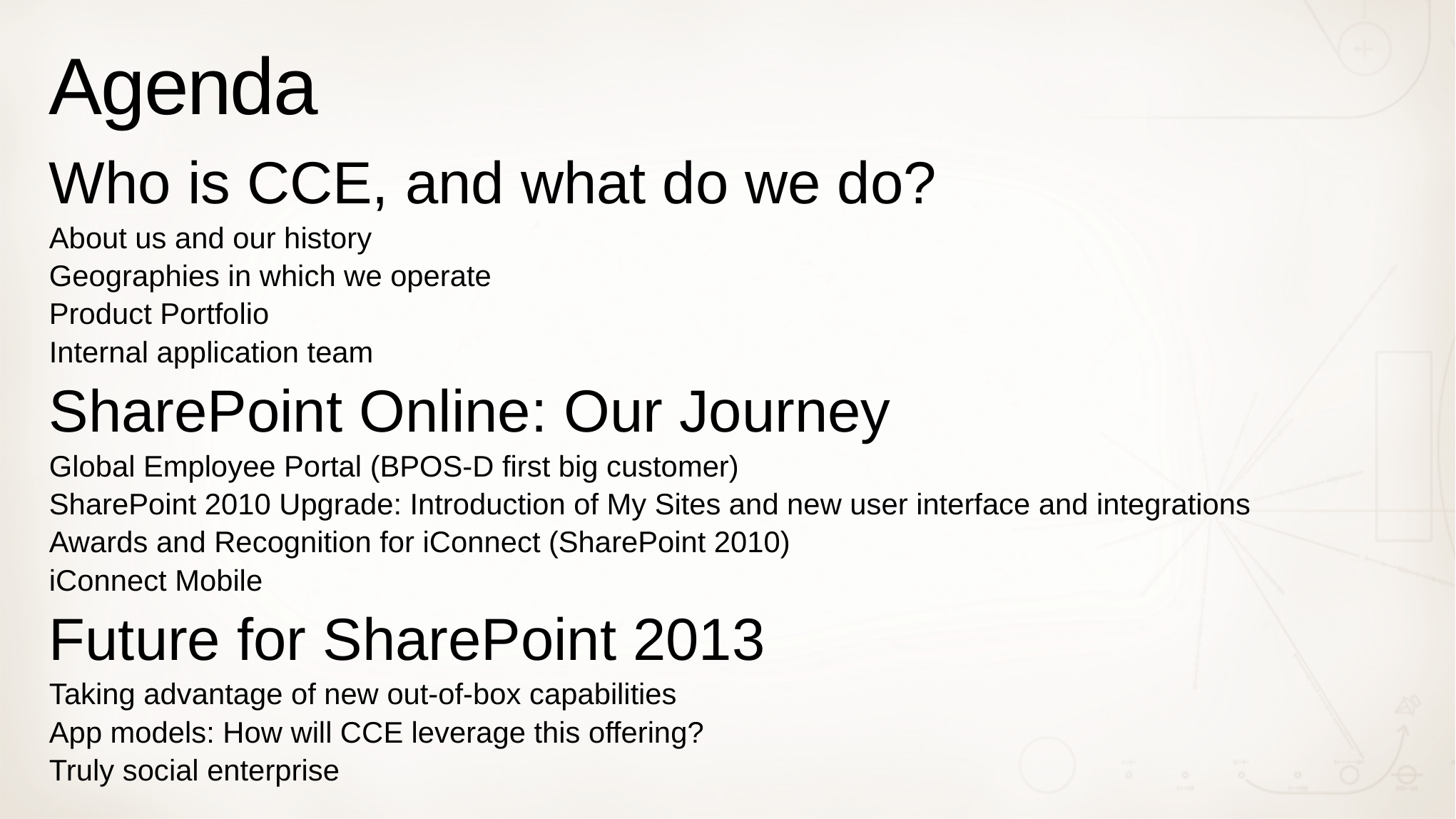

# Agenda
Who is CCE, and what do we do?
About us and our history
Geographies in which we operate
Product Portfolio
Internal application team
SharePoint Online: Our Journey
Global Employee Portal (BPOS-D first big customer)
SharePoint 2010 Upgrade: Introduction of My Sites and new user interface and integrations
Awards and Recognition for iConnect (SharePoint 2010)
iConnect Mobile
Future for SharePoint 2013
Taking advantage of new out-of-box capabilities
App models: How will CCE leverage this offering?
Truly social enterprise